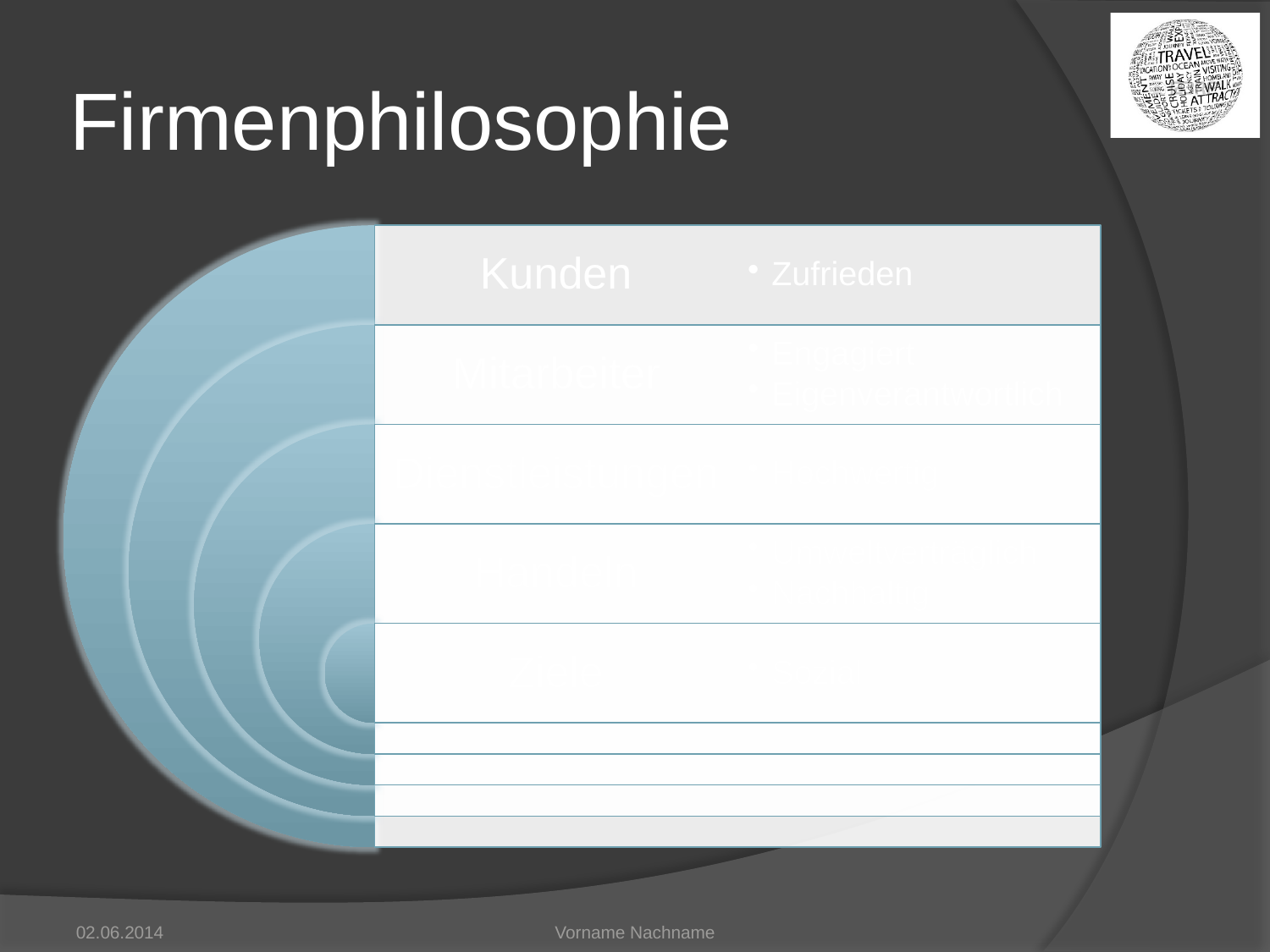

# Firmenphilosophie
Kunden
Mitarbeiter
Dienstleistungen
Handeln
Ziele
Zufrieden
Engagiert
Eigenverantwortlich
Hochwertig
Umweltverträglich
Nachhaltig
Sozial
02.06.2014
Vorname Nachname